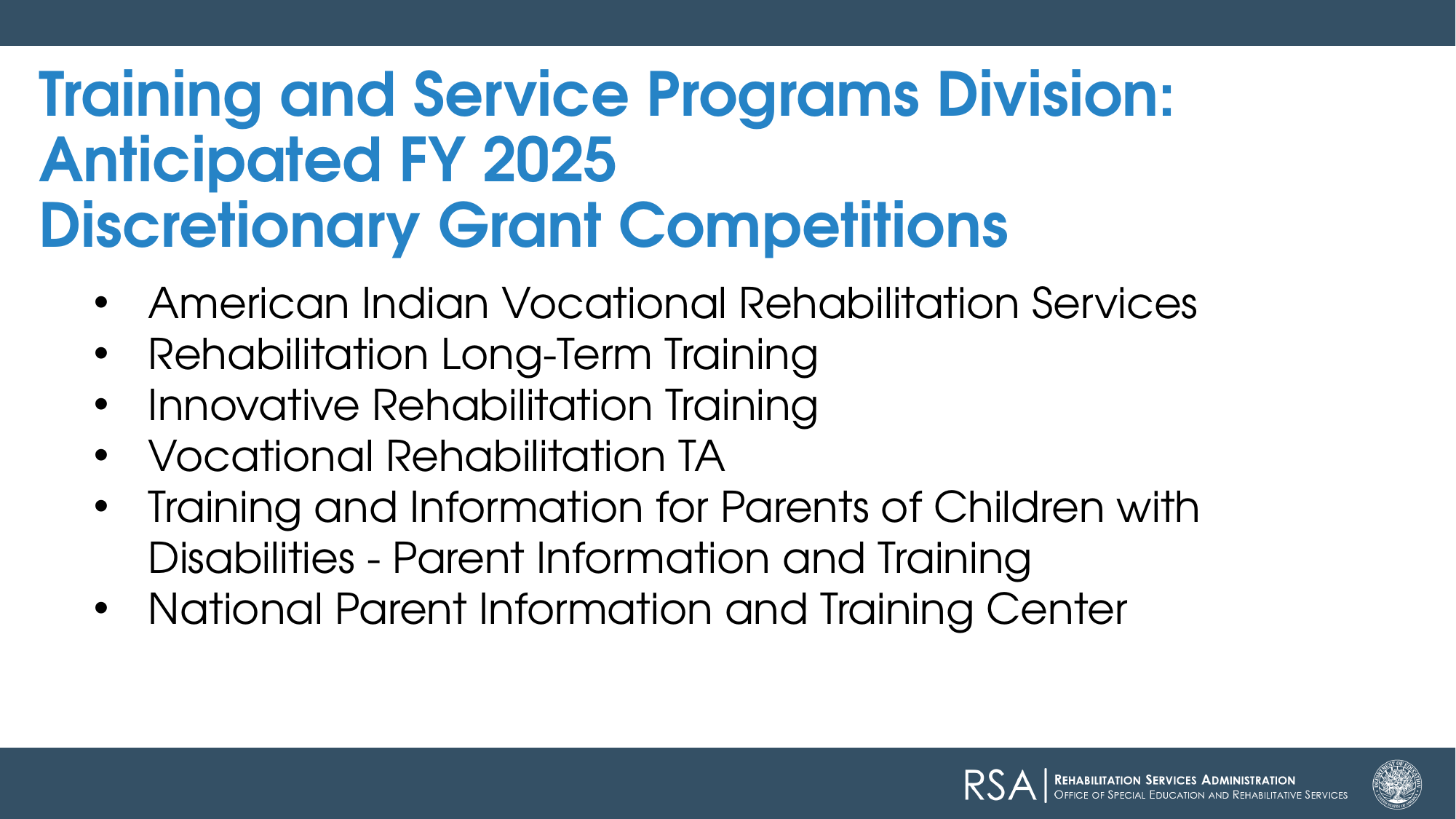

# Training and Service Programs Division: Anticipated FY 2025 Discretionary Grant Competitions

American Indian Vocational Rehabilitation Services
Rehabilitation Long-Term Training
Innovative Rehabilitation Training
Vocational Rehabilitation TA
Training and Information for Parents of Children with Disabilities - Parent Information and Training
National Parent Information and Training Center